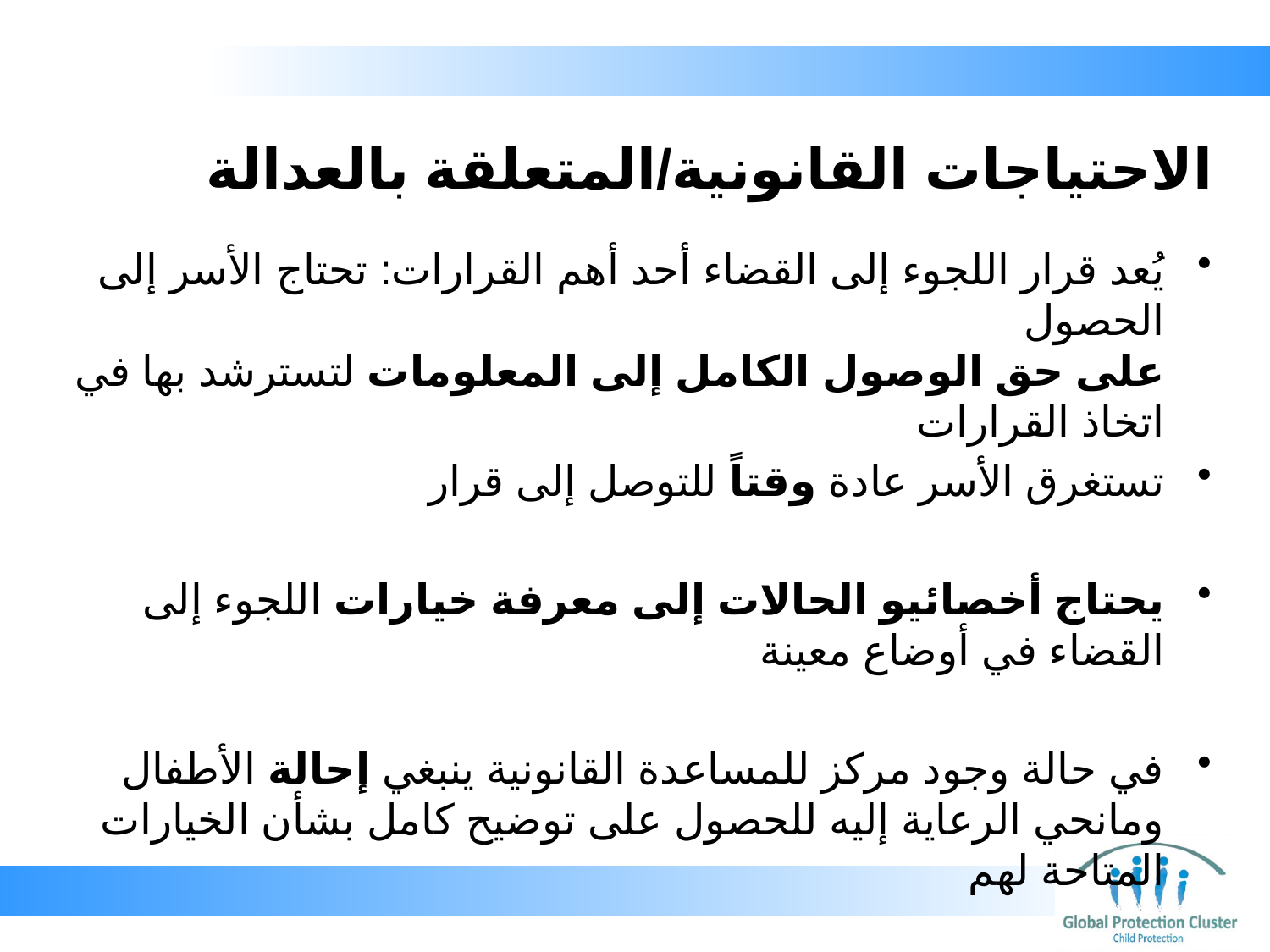

# الاحتياجات القانونية/المتعلقة بالعدالة
يُعد قرار اللجوء إلى القضاء أحد أهم القرارات: تحتاج الأسر إلى الحصول
على حق الوصول الكامل إلى المعلومات لتسترشد بها في اتخاذ القرارات
تستغرق الأسر عادة وقتاً للتوصل إلى قرار

يحتاج أخصائيو الحالات إلى معرفة خيارات اللجوء إلى القضاء في أوضاع معينة

في حالة وجود مركز للمساعدة القانونية ينبغي إحالة الأطفال ومانحي الرعاية إليه للحصول على توضيح كامل بشأن الخيارات المتاحة لهم

مقتبس من Caring for Child Survivors